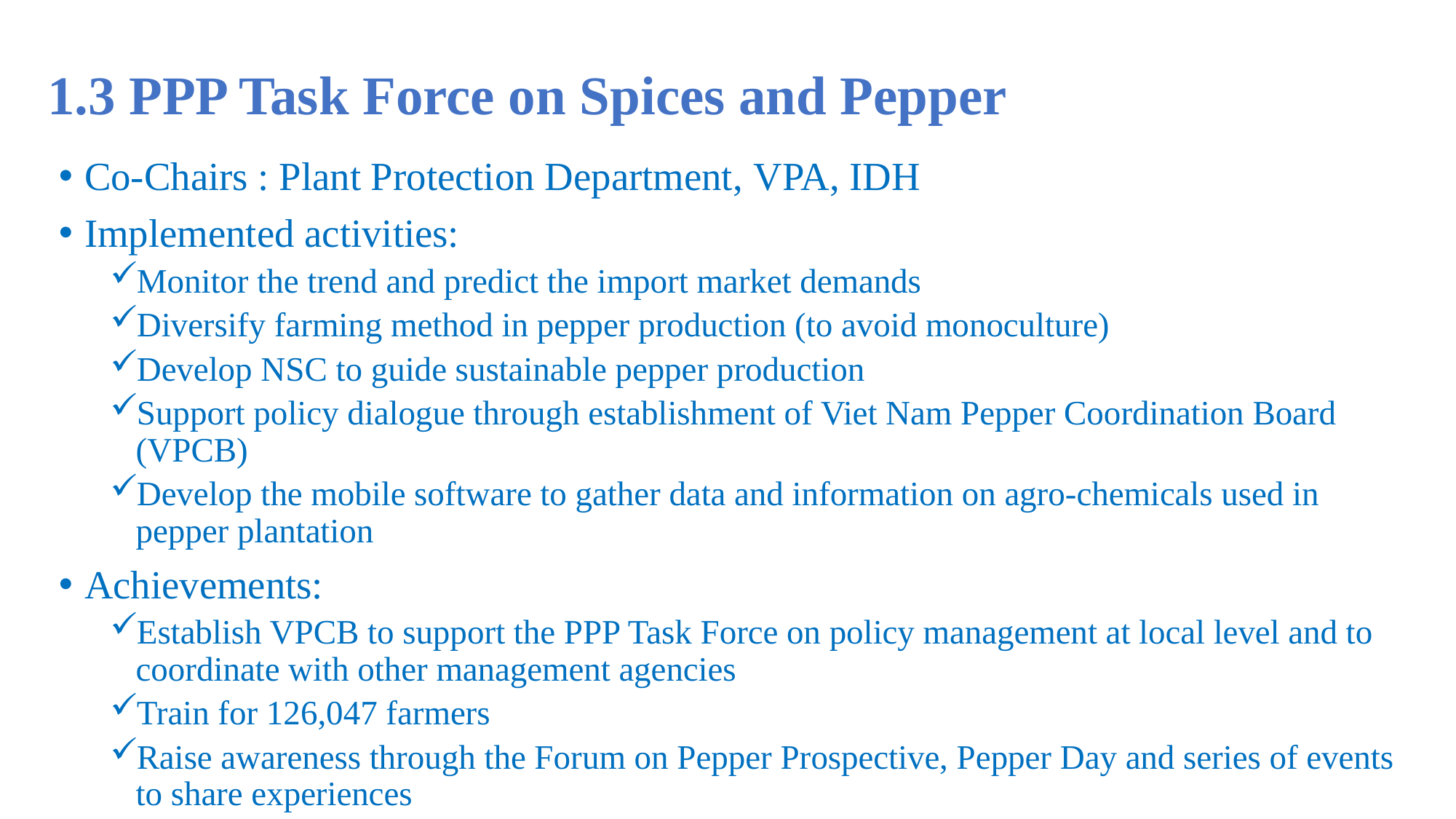

# 1.3 PPP Task Force on Spices and Pepper
Co-Chairs : Plant Protection Department, VPA, IDH
Implemented activities:
Monitor the trend and predict the import market demands
Diversify farming method in pepper production (to avoid monoculture)
Develop NSC to guide sustainable pepper production
Support policy dialogue through establishment of Viet Nam Pepper Coordination Board (VPCB)
Develop the mobile software to gather data and information on agro-chemicals used in pepper plantation
Achievements:
Establish VPCB to support the PPP Task Force on policy management at local level and to coordinate with other management agencies
Train for 126,047 farmers
Raise awareness through the Forum on Pepper Prospective, Pepper Day and series of events to share experiences